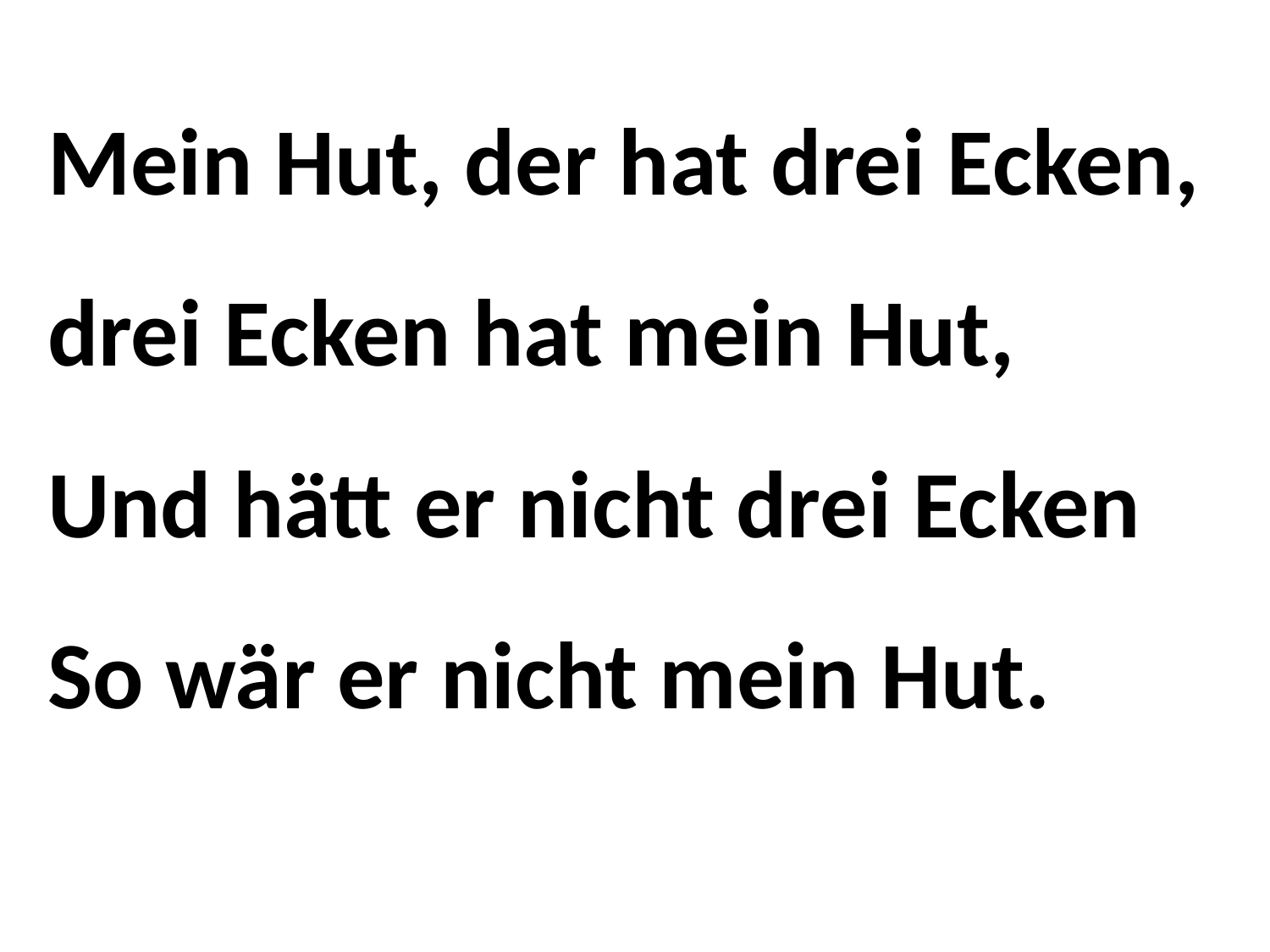

Mein Hut, der hat drei Ecken,
drei Ecken hat mein Hut,
Und hätt er nicht drei Ecken
So wär er nicht mein Hut.